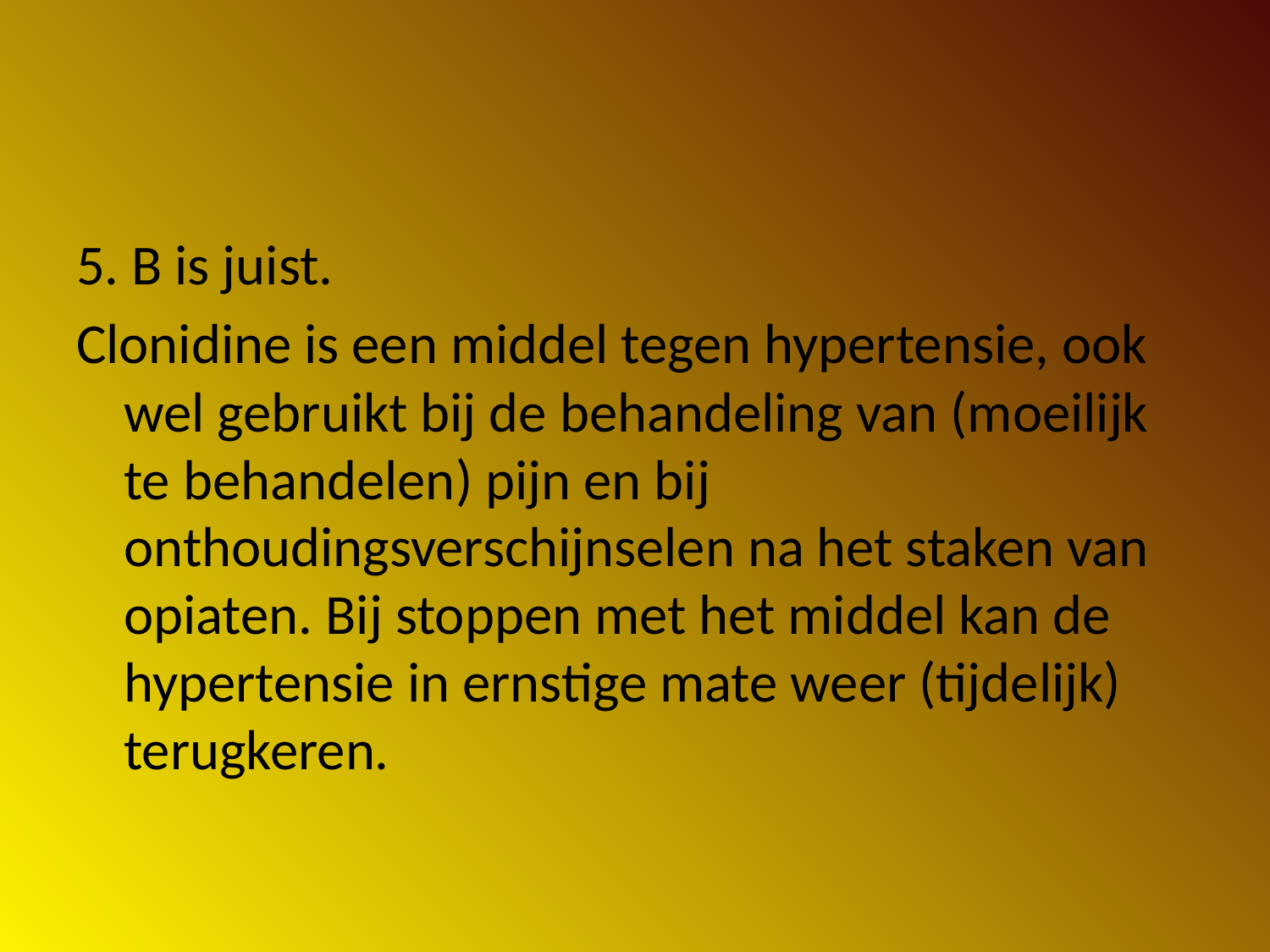

#
5. B is juist.
Clonidine is een middel tegen hypertensie, ook wel gebruikt bij de behandeling van (moeilijk te behandelen) pijn en bij onthoudingsverschijnselen na het staken van opiaten. Bij stoppen met het middel kan de hypertensie in ernstige mate weer (tijdelijk) terugkeren.